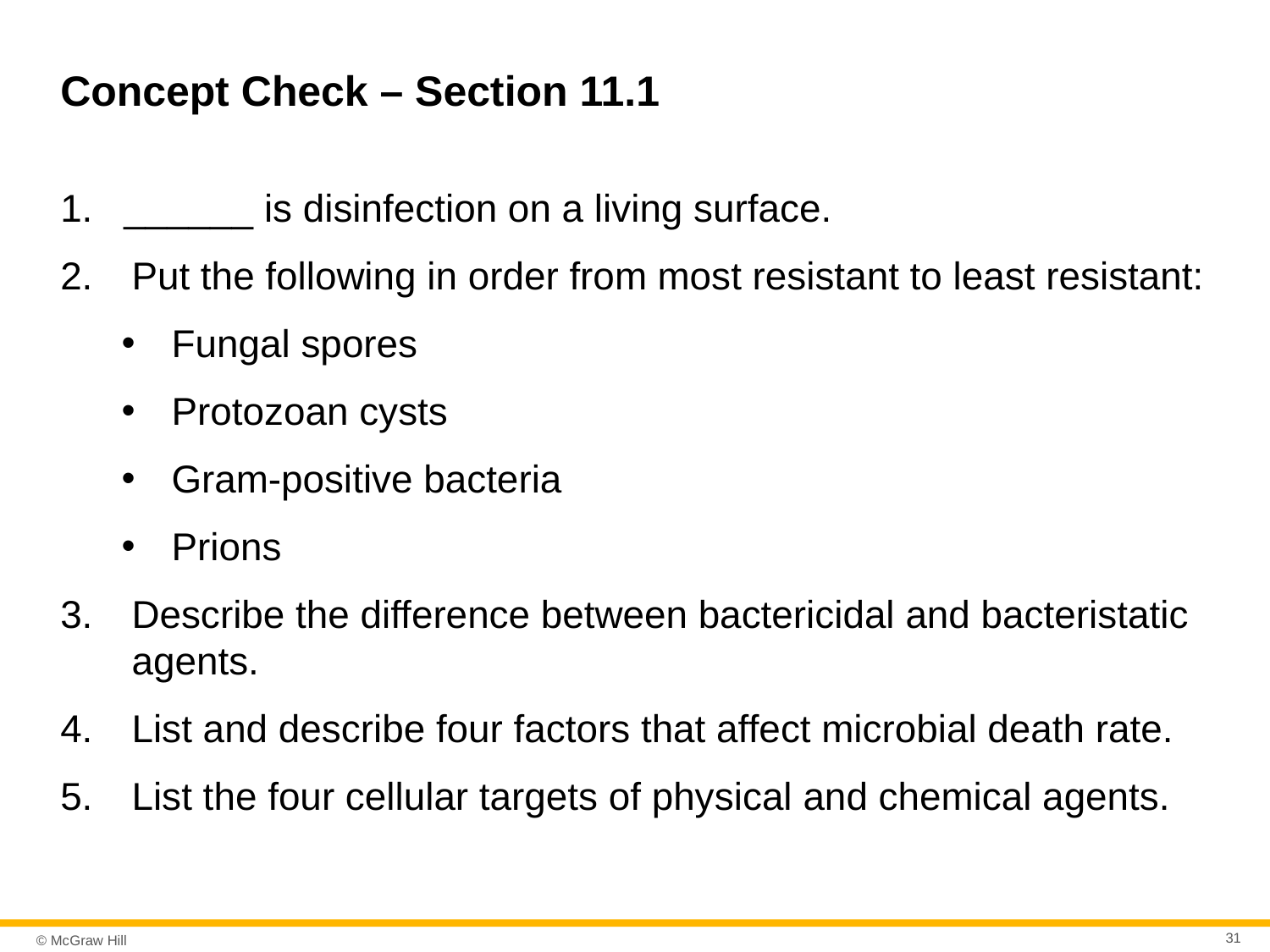

# Concept Check – Section 11.1
______ is disinfection on a living surface.
Put the following in order from most resistant to least resistant:
Fungal spores
Protozoan cysts
Gram-positive bacteria
Prions
Describe the difference between bactericidal and bacteristatic agents.
List and describe four factors that affect microbial death rate.
List the four cellular targets of physical and chemical agents.